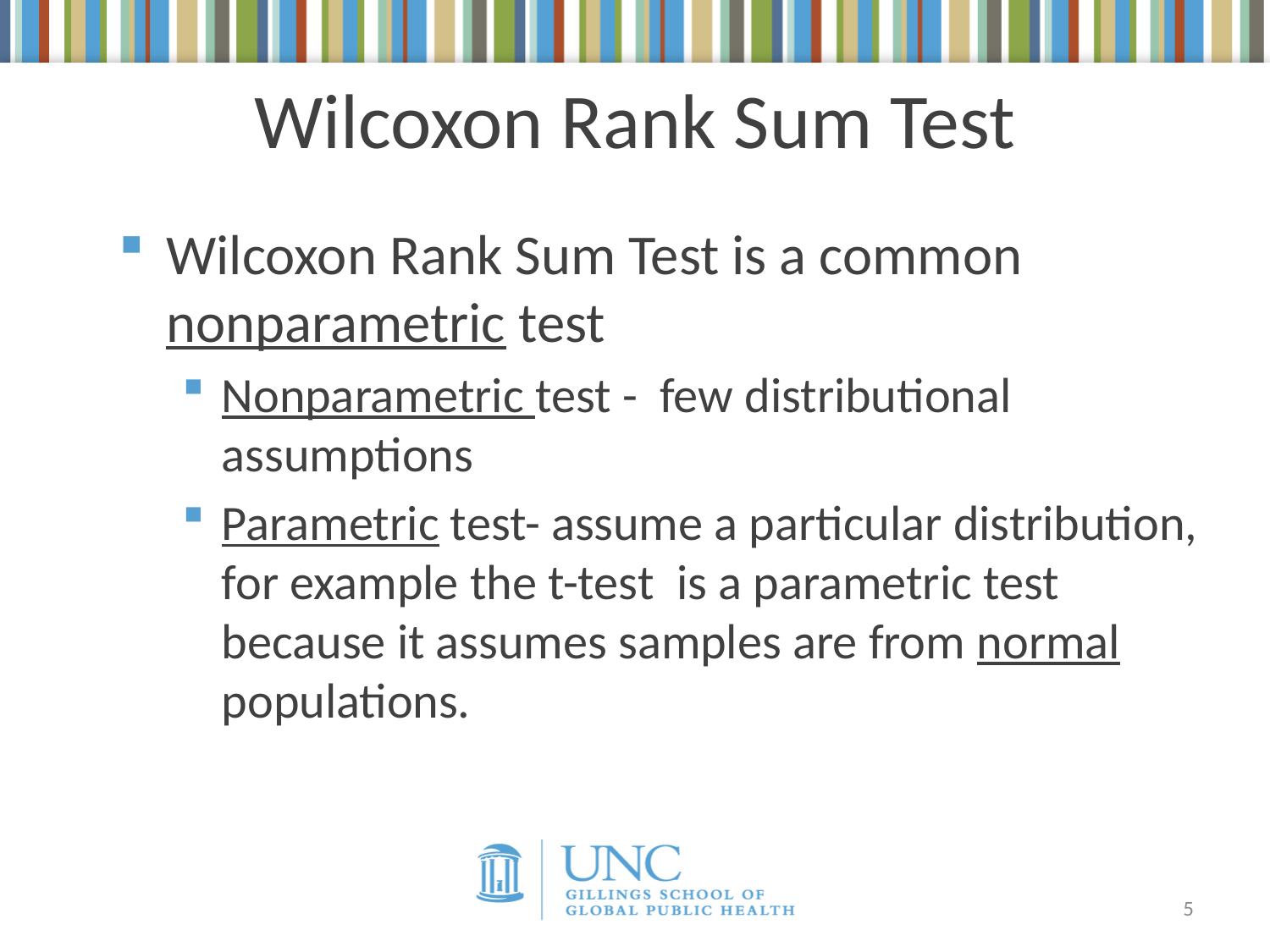

# Wilcoxon Rank Sum Test
Wilcoxon Rank Sum Test is a common nonparametric test
Nonparametric test -  few distributional assumptions
Parametric test- assume a particular distribution, for example the t-test  is a parametric test because it assumes samples are from normal populations.

5